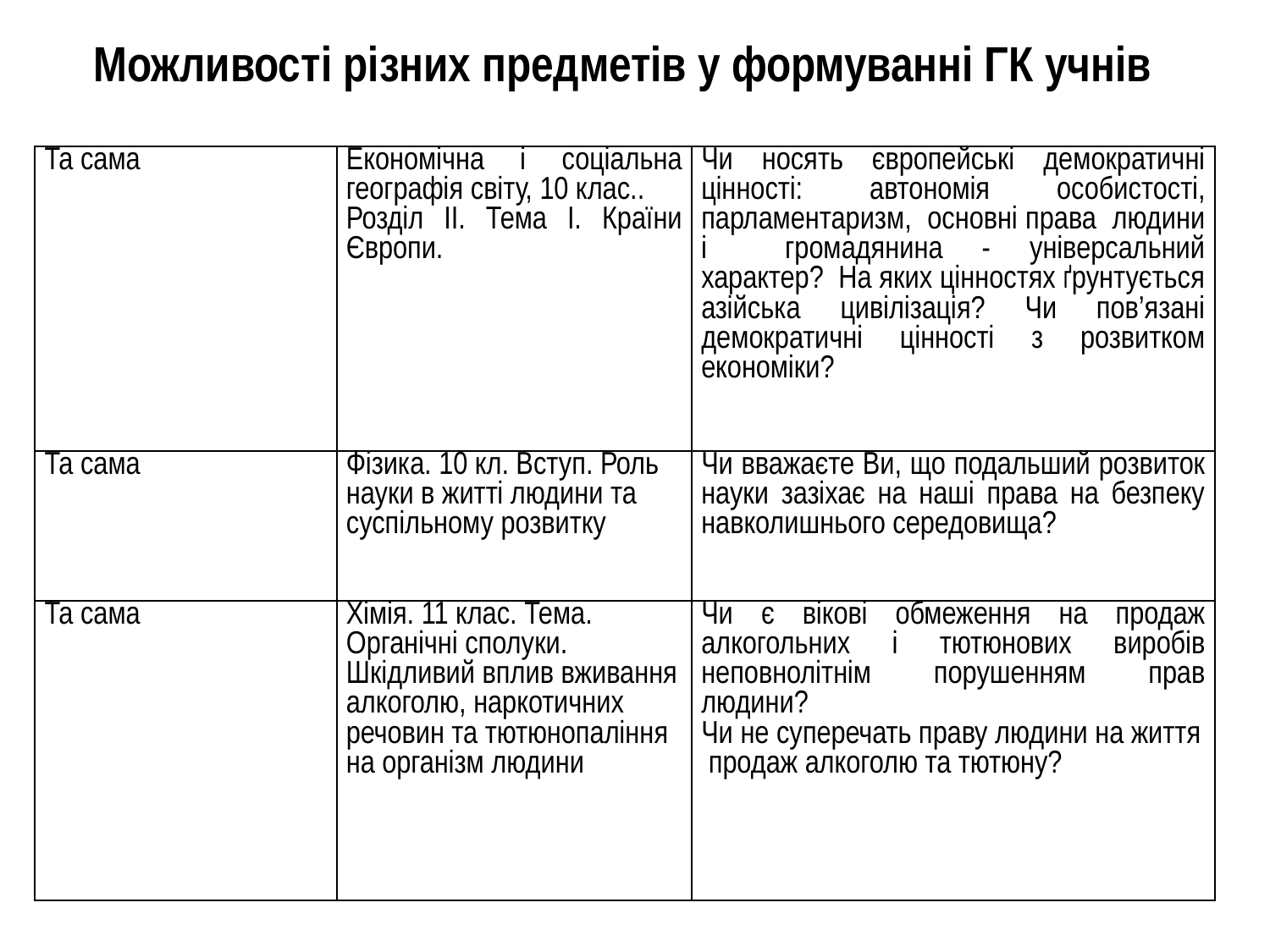

Можливості різних предметів у формуванні ГК учнів
| Та сама | Економічна і соціальна географія світу, 10 клас.. Розділ ІІ. Тема І. Країни Європи. | Чи носять європейські демократичні цінності: автономія особистості, парламентаризм, основні права людини і громадянина - універсальний характер? На яких цінностях ґрунтується азійська цивілізація? Чи пов’язані демократичні цінності з розвитком економіки? |
| --- | --- | --- |
| Та сама | Фізика. 10 кл. Вступ. Роль науки в житті людини та суспільному розвитку | Чи вважаєте Ви, що подальший розвиток науки зазіхає на наші права на безпеку навколишнього середовища? |
| Та сама | Хімія. 11 клас. Тема. Органічні сполуки. Шкідливий вплив вживання алкоголю, наркотичних речовин та тютюнопаління на організм людини | Чи є вікові обмеження на продаж алкогольних і тютюнових виробів неповнолітнім порушенням прав людини? Чи не суперечать праву людини на життя продаж алкоголю та тютюну? |